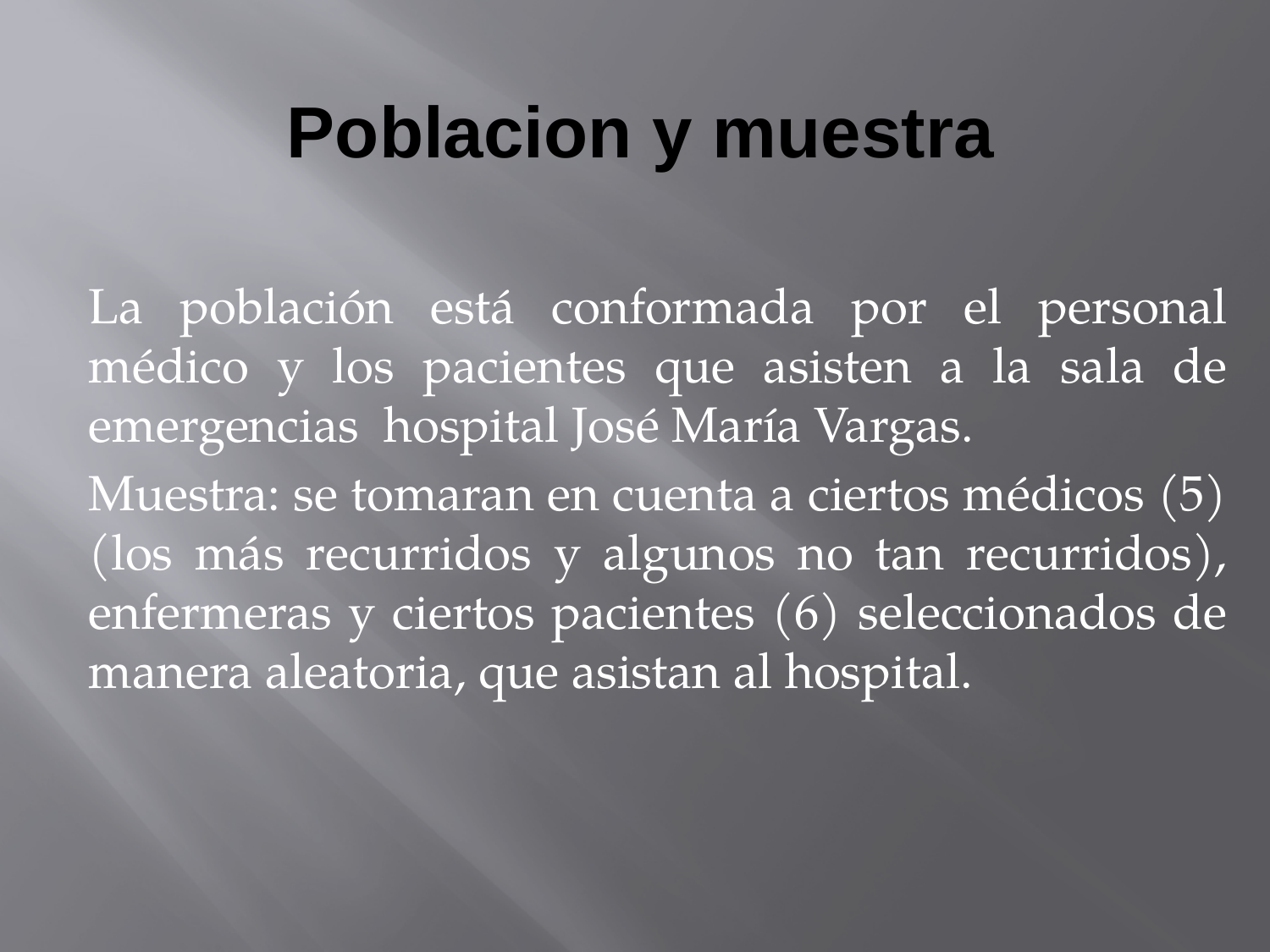

# Poblacion y muestra
	La población está conformada por el personal médico y los pacientes que asisten a la sala de emergencias  hospital José María Vargas.
	Muestra: se tomaran en cuenta a ciertos médicos (5) (los más recurridos y algunos no tan recurridos), enfermeras y ciertos pacientes (6) seleccionados de manera aleatoria, que asistan al hospital.